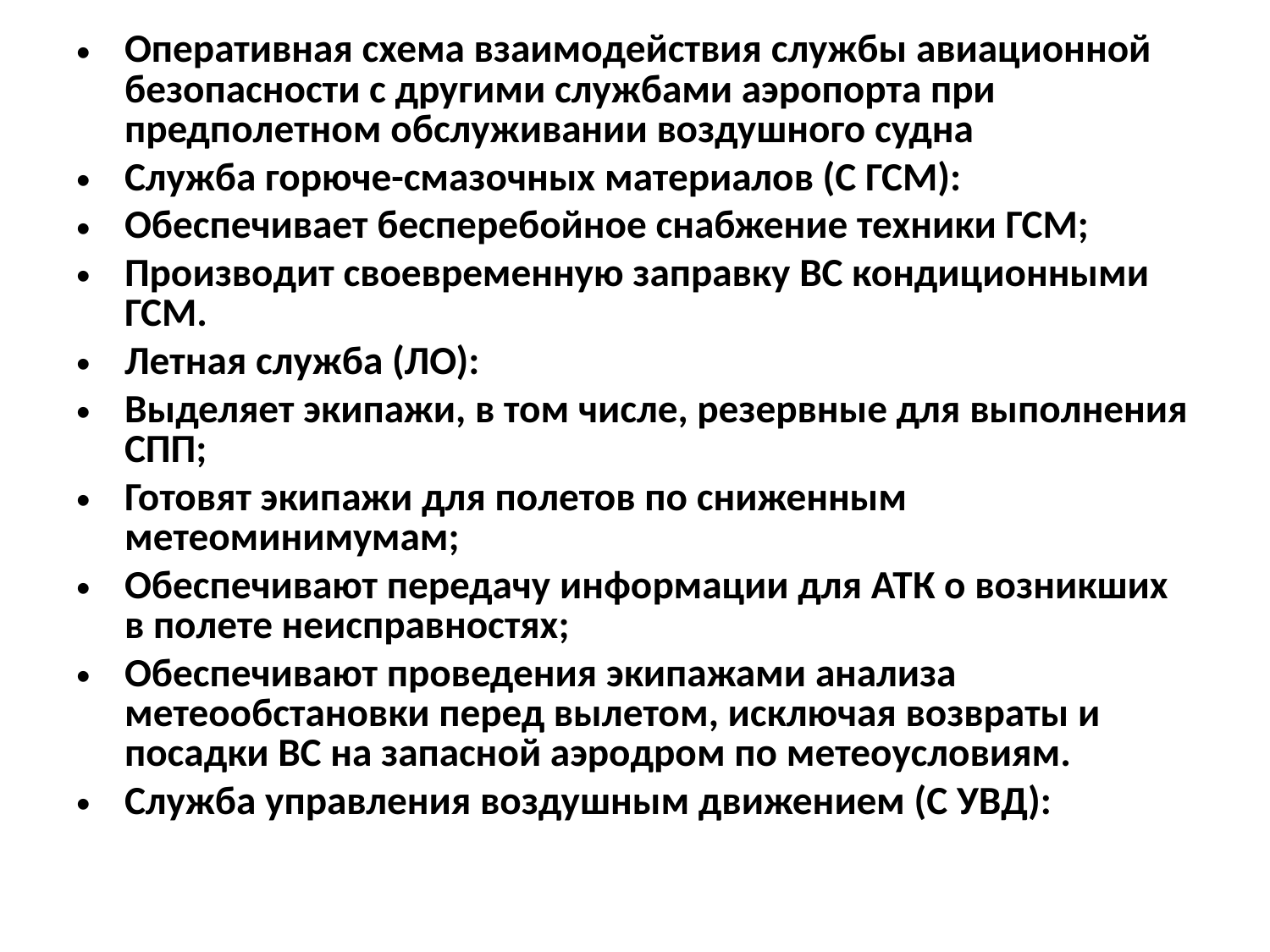

Оперативная схема взаимодействия службы авиационной безопасности с другими службами аэропорта при предполетном обслуживании воздушного судна
Служба горюче-смазочных материалов (С ГСМ):
Обеспечивает бесперебойное снабжение техники ГСМ;
Производит своевременную заправку ВС кондиционными ГСМ.
Летная служба (ЛО):
Выделяет экипажи, в том числе, резервные для выполнения СПП;
Готовят экипажи для полетов по сниженным метеоминимумам;
Обеспечивают передачу информации для АТК о возникших в полете неисправностях;
Обеспечивают проведения экипажами анализа метеообстановки перед вылетом, исключая возвраты и посадки ВС на запасной аэродром по метеоусловиям.
Служба управления воздушным движением (С УВД):